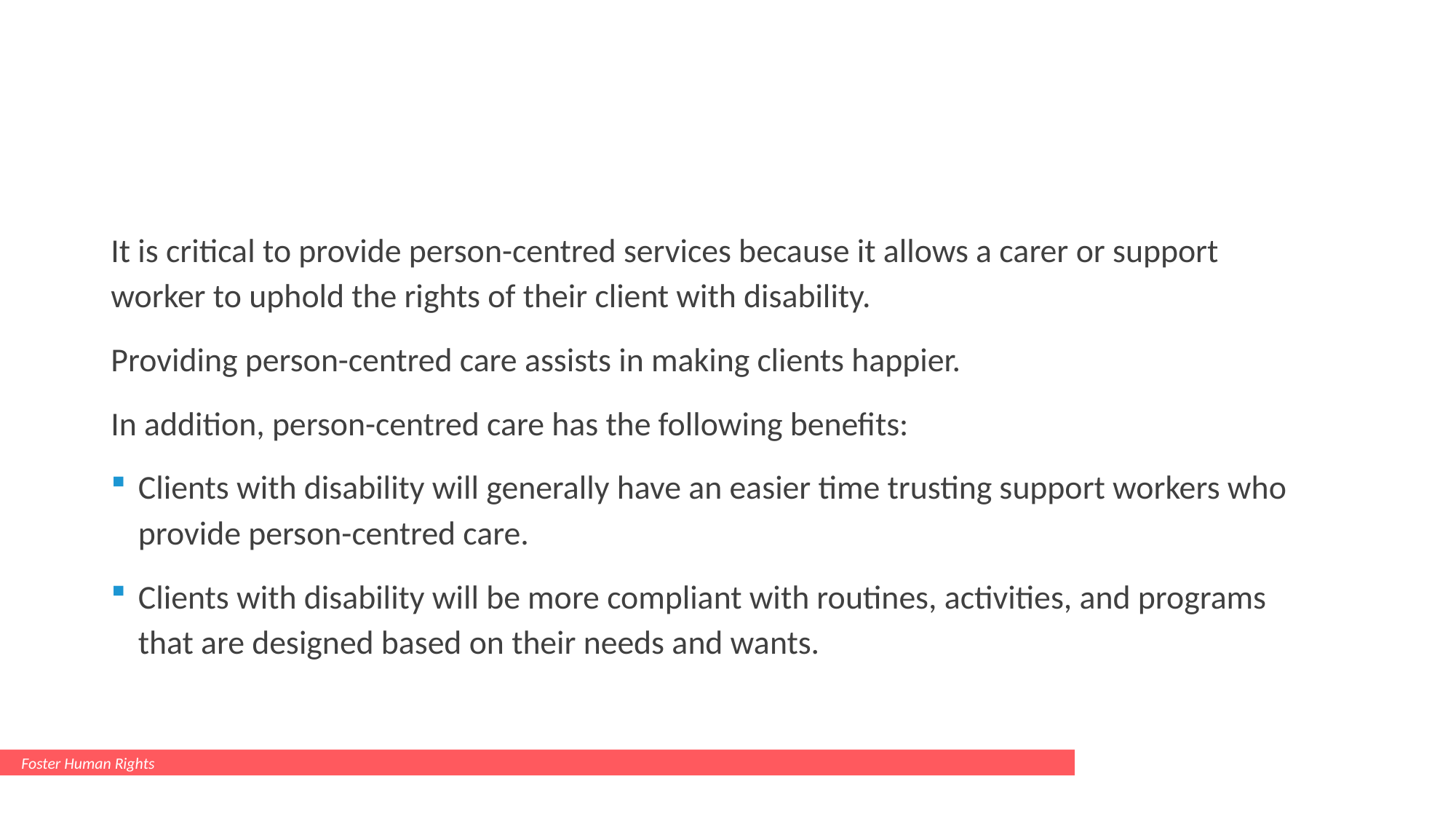

#
It is critical to provide person-centred services because it allows a carer or support worker to uphold the rights of their client with disability.
Providing person-centred care assists in making clients happier.
In addition, person-centred care has the following benefits:
Clients with disability will generally have an easier time trusting support workers who provide person-centred care.
Clients with disability will be more compliant with routines, activities, and programs that are designed based on their needs and wants.
Foster Human Rights